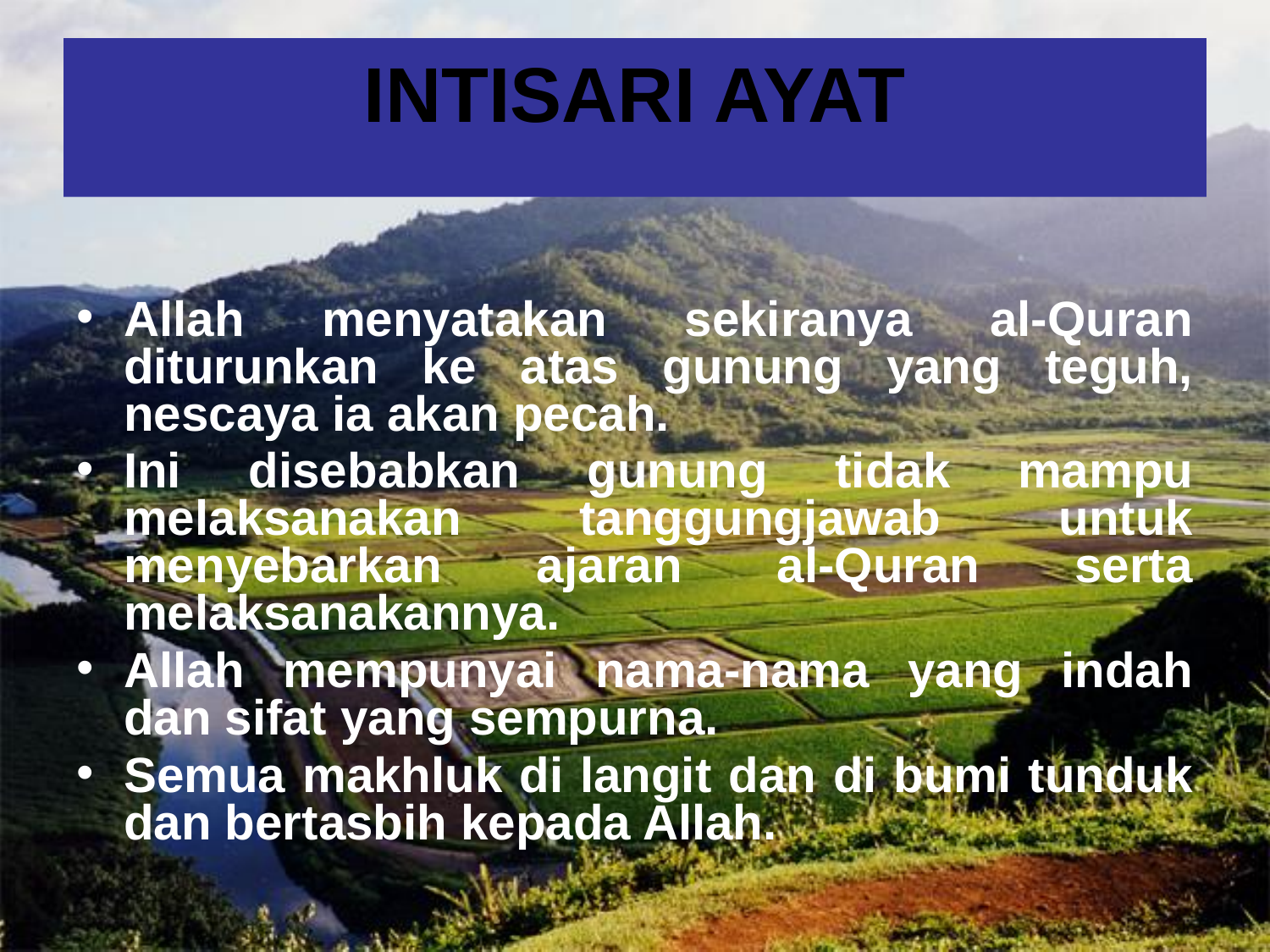

# INTISARI AYAT
Allah menyatakan sekiranya al-Quran diturunkan ke atas gunung yang teguh, nescaya ia akan pecah.
Ini disebabkan gunung tidak mampu melaksanakan tanggungjawab untuk menyebarkan ajaran al-Quran serta melaksanakannya.
Allah mempunyai nama-nama yang indah dan sifat yang sempurna.
Semua makhluk di langit dan di bumi tunduk dan bertasbih kepada Allah.